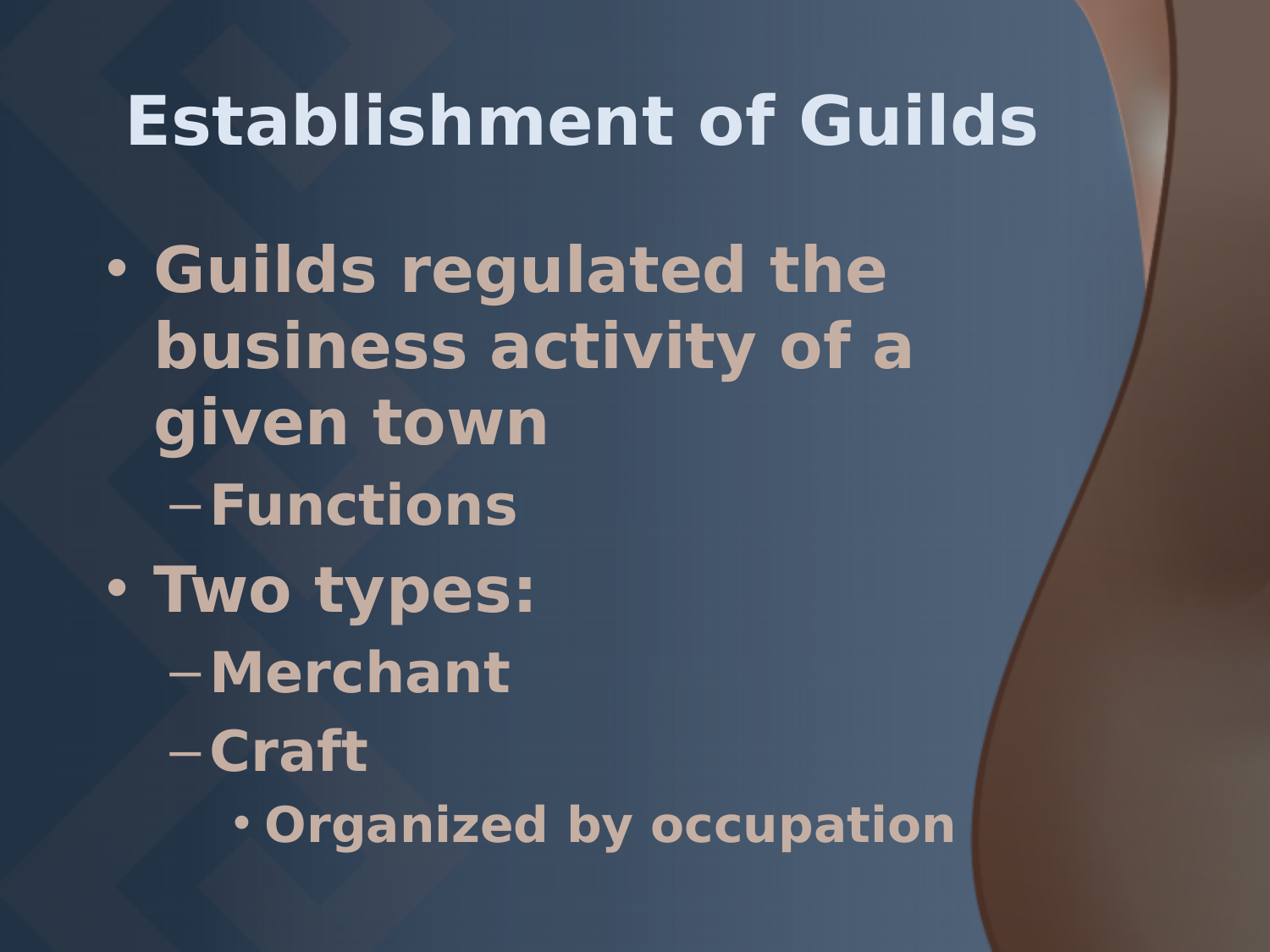

# Establishment of Guilds
Guilds regulated the business activity of a given town
Functions
Two types:
Merchant
Craft
Organized by occupation